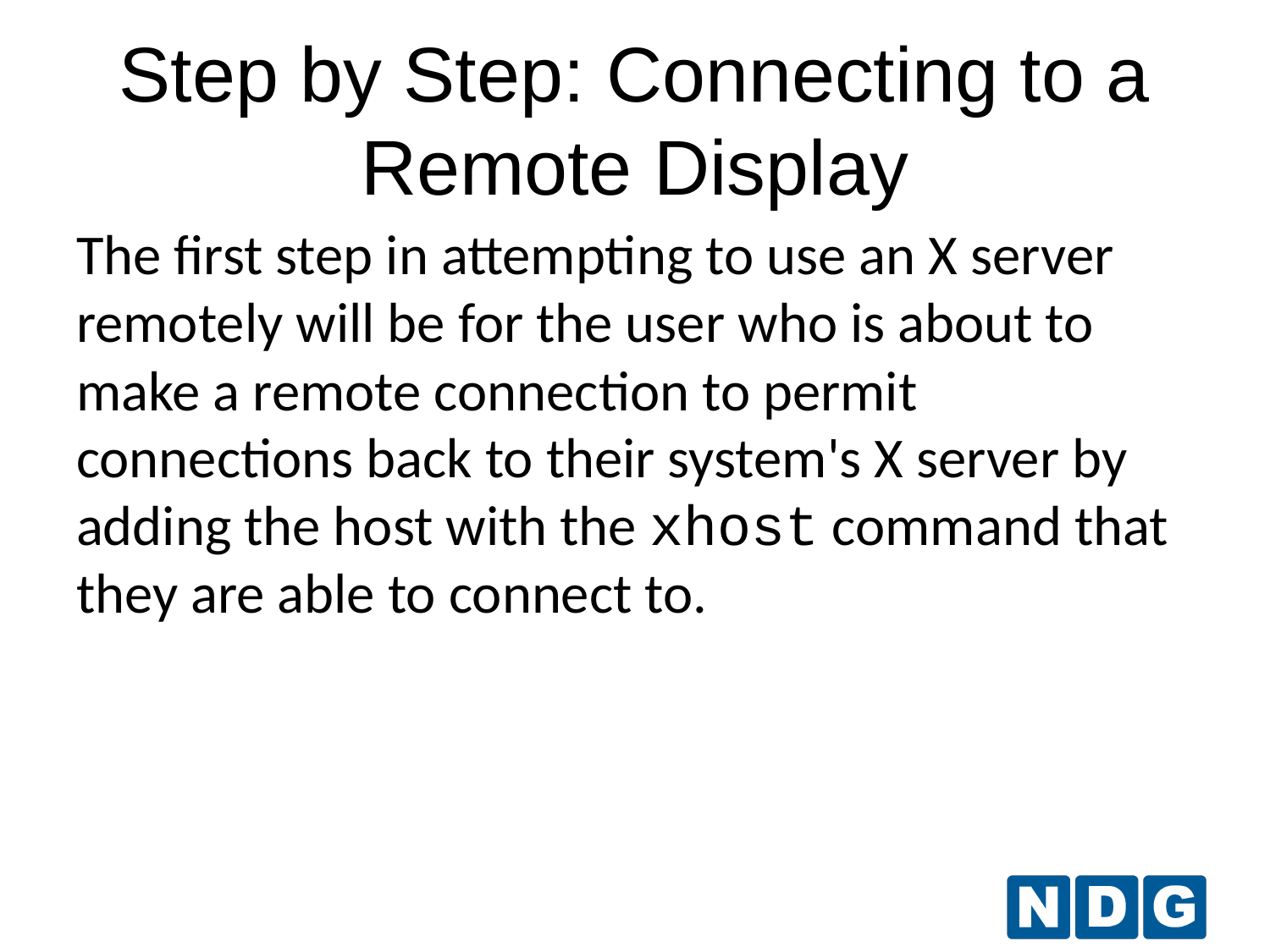

# Step by Step: Connecting to a Remote Display
The first step in attempting to use an X server remotely will be for the user who is about to make a remote connection to permit connections back to their system's X server by adding the host with the xhost command that they are able to connect to.